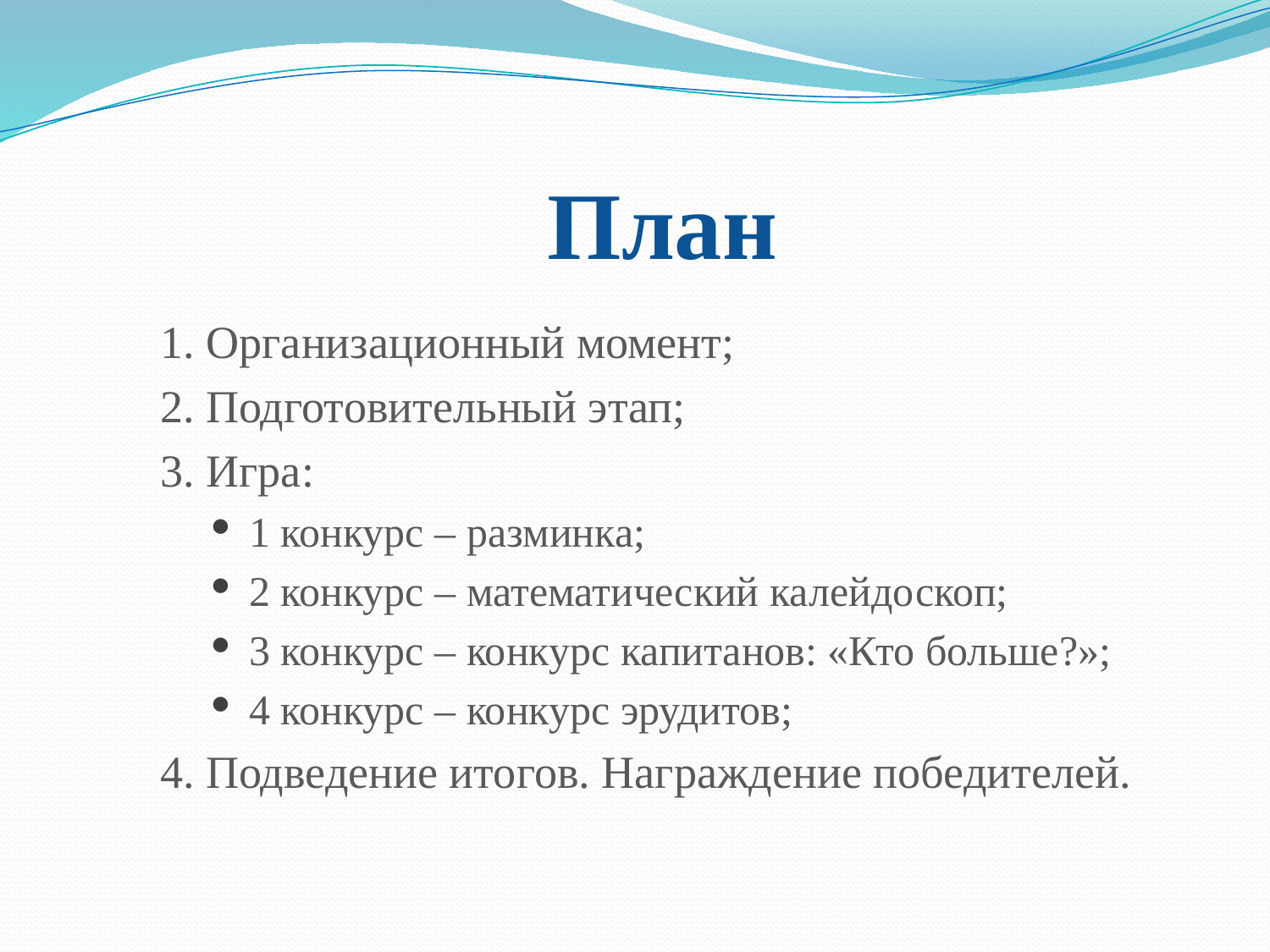

План
1. Организационный момент;
2. Подготовительный этап;
3. Игра:
1 конкурс – разминка;
2 конкурс – математический калейдоскоп;
3 конкурс – конкурс капитанов: «Кто больше?»;
4 конкурс – конкурс эрудитов;
4. Подведение итогов. Награждение победителей.